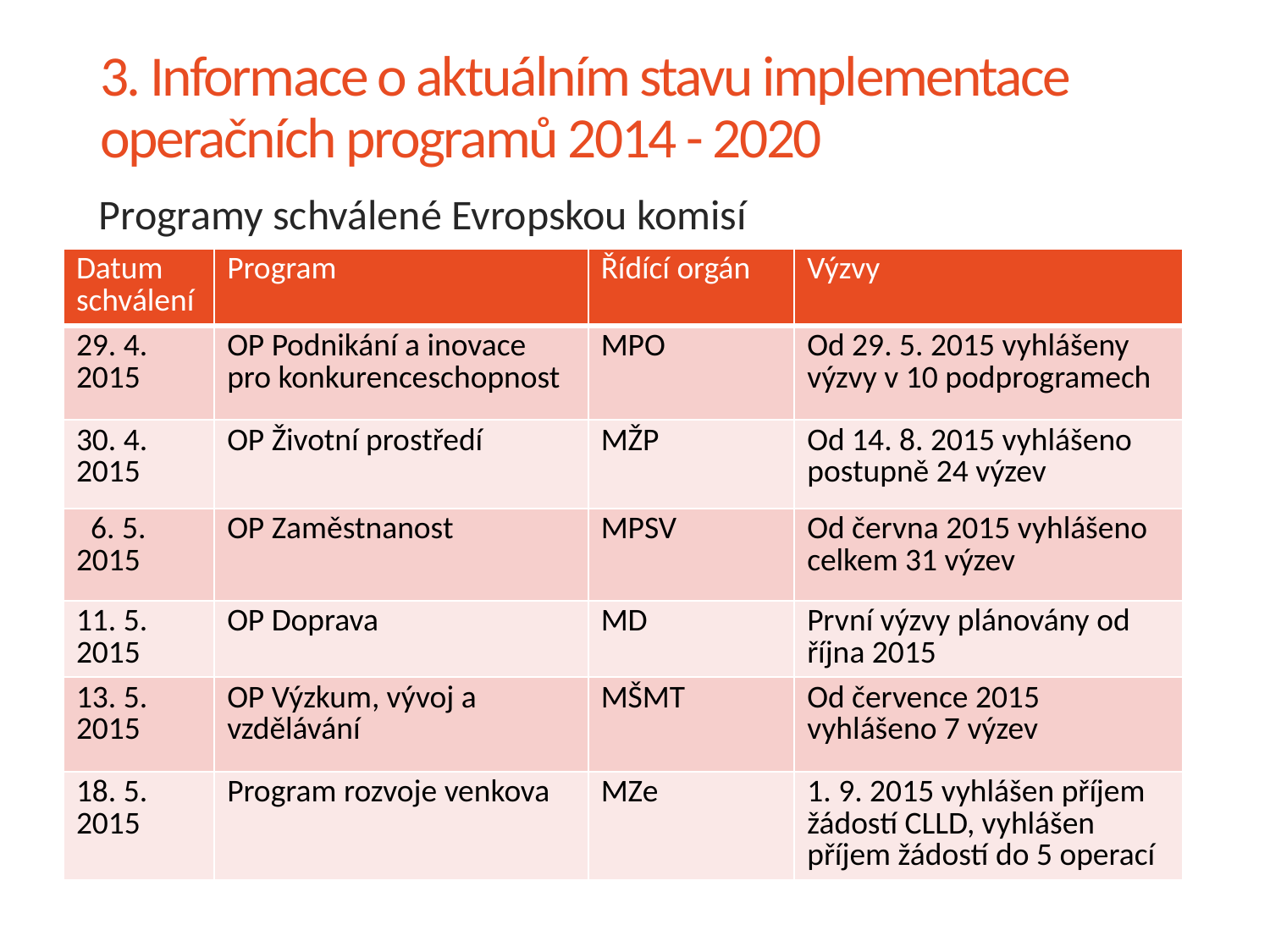

# 3. Informace o aktuálním stavu implementace operačních programů 2014 - 2020
Programy schválené Evropskou komisí

| Datum schválení | Program | Řídící orgán | Výzvy |
| --- | --- | --- | --- |
| 29. 4. 2015 | OP Podnikání a inovace pro konkurenceschopnost | MPO | Od 29. 5. 2015 vyhlášeny výzvy v 10 podprogramech |
| 30. 4. 2015 | OP Životní prostředí | MŽP | Od 14. 8. 2015 vyhlášeno postupně 24 výzev |
| 6. 5. 2015 | OP Zaměstnanost | MPSV | Od června 2015 vyhlášeno celkem 31 výzev |
| 11. 5. 2015 | OP Doprava | MD | První výzvy plánovány od října 2015 |
| 13. 5. 2015 | OP Výzkum, vývoj a vzdělávání | MŠMT | Od července 2015 vyhlášeno 7 výzev |
| 18. 5. 2015 | Program rozvoje venkova | MZe | 1. 9. 2015 vyhlášen příjem žádostí CLLD, vyhlášen příjem žádostí do 5 operací |